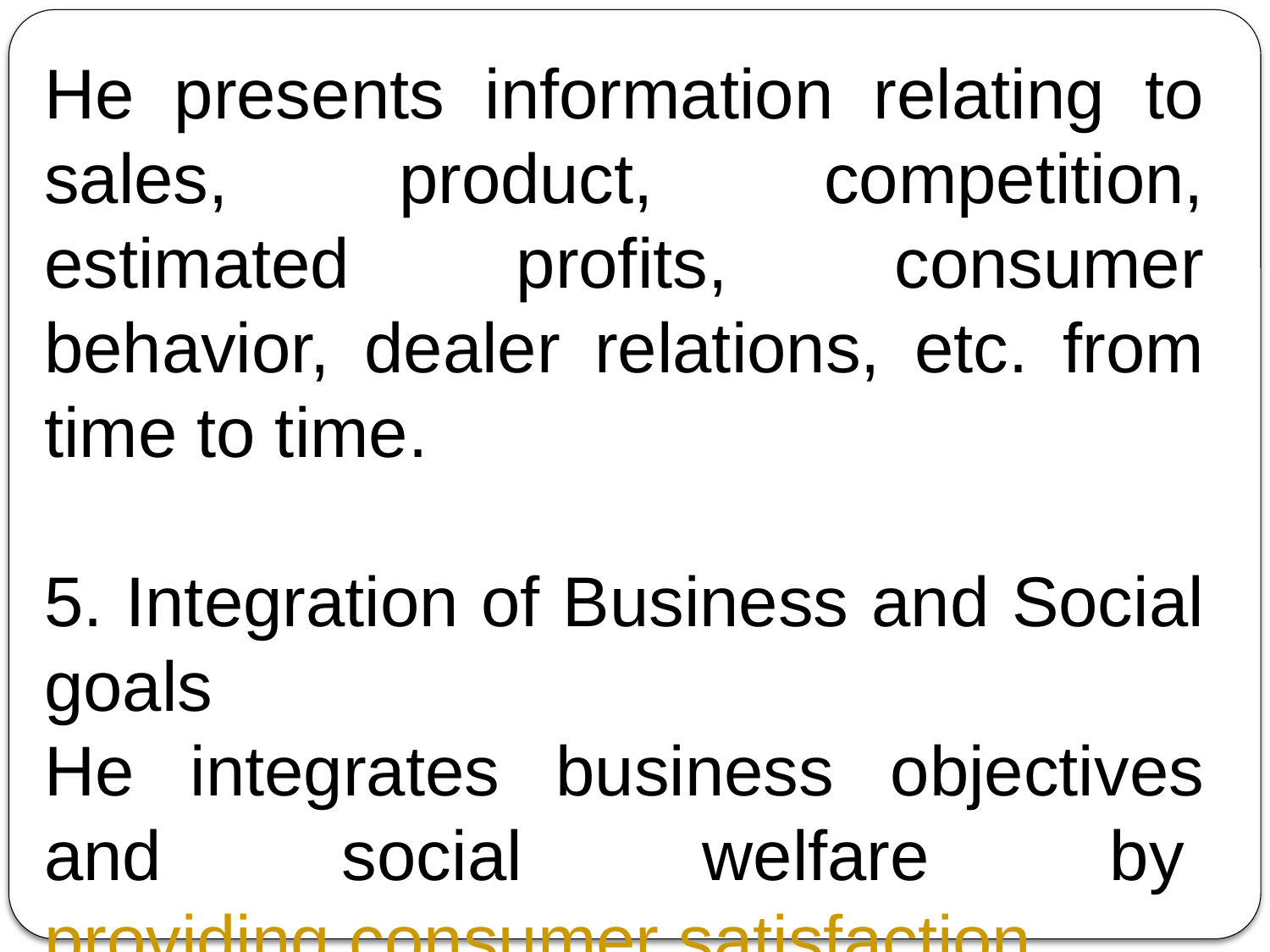

He presents information relating to sales, product, competition, estimated profits, consumer behavior, dealer relations, etc. from time to time.

5. Integration of Business and Social goals
He integrates business objectives and social welfare by providing consumer satisfaction.